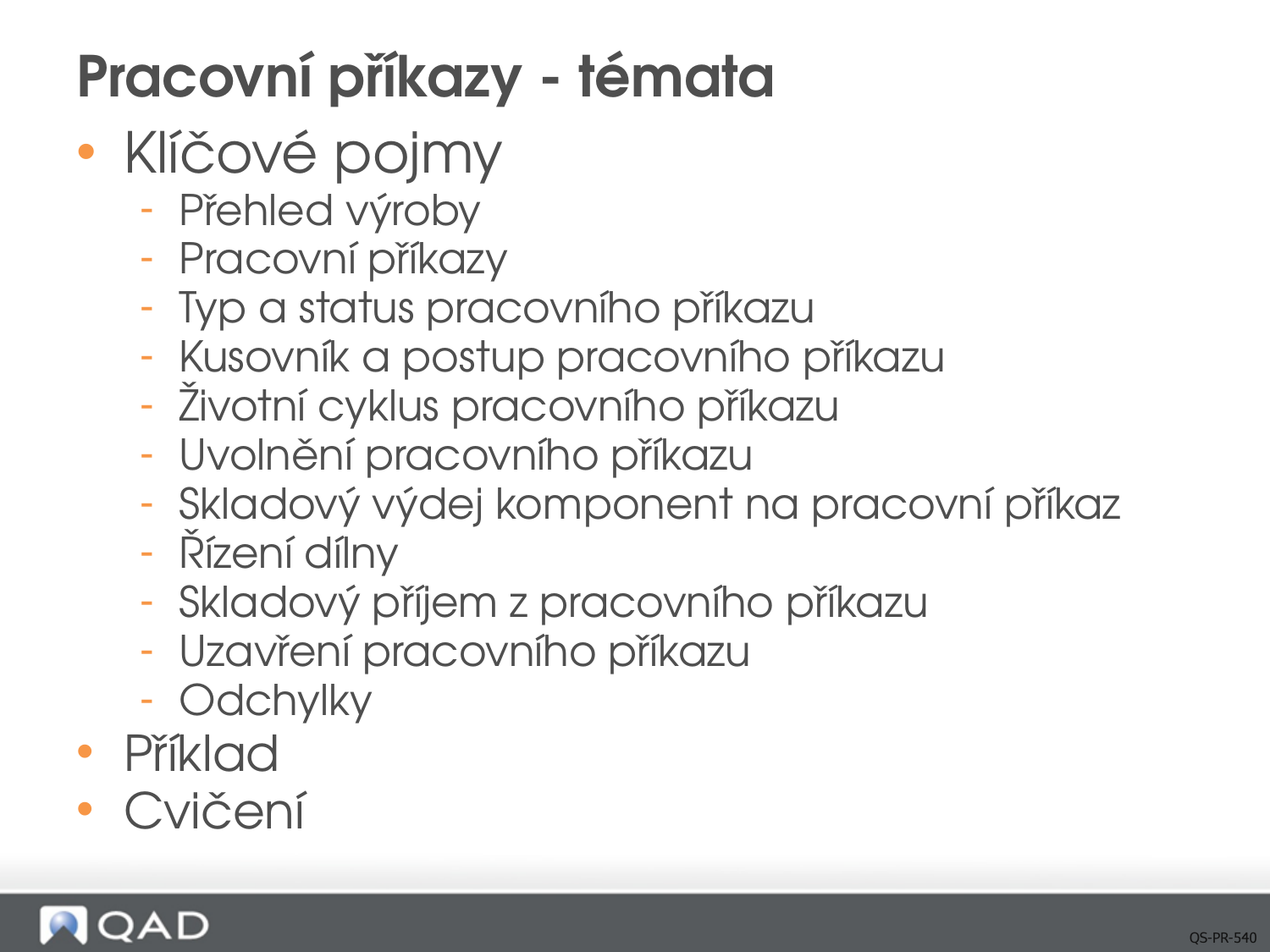

# Pracovní příkazy - témata
Klíčové pojmy
Přehled výroby
Pracovní příkazy
Typ a status pracovního příkazu
Kusovník a postup pracovního příkazu
Životní cyklus pracovního příkazu
Uvolnění pracovního příkazu
Skladový výdej komponent na pracovní příkaz
Řízení dílny
Skladový příjem z pracovního příkazu
Uzavření pracovního příkazu
Odchylky
Příklad
Cvičení

QS-PR-540